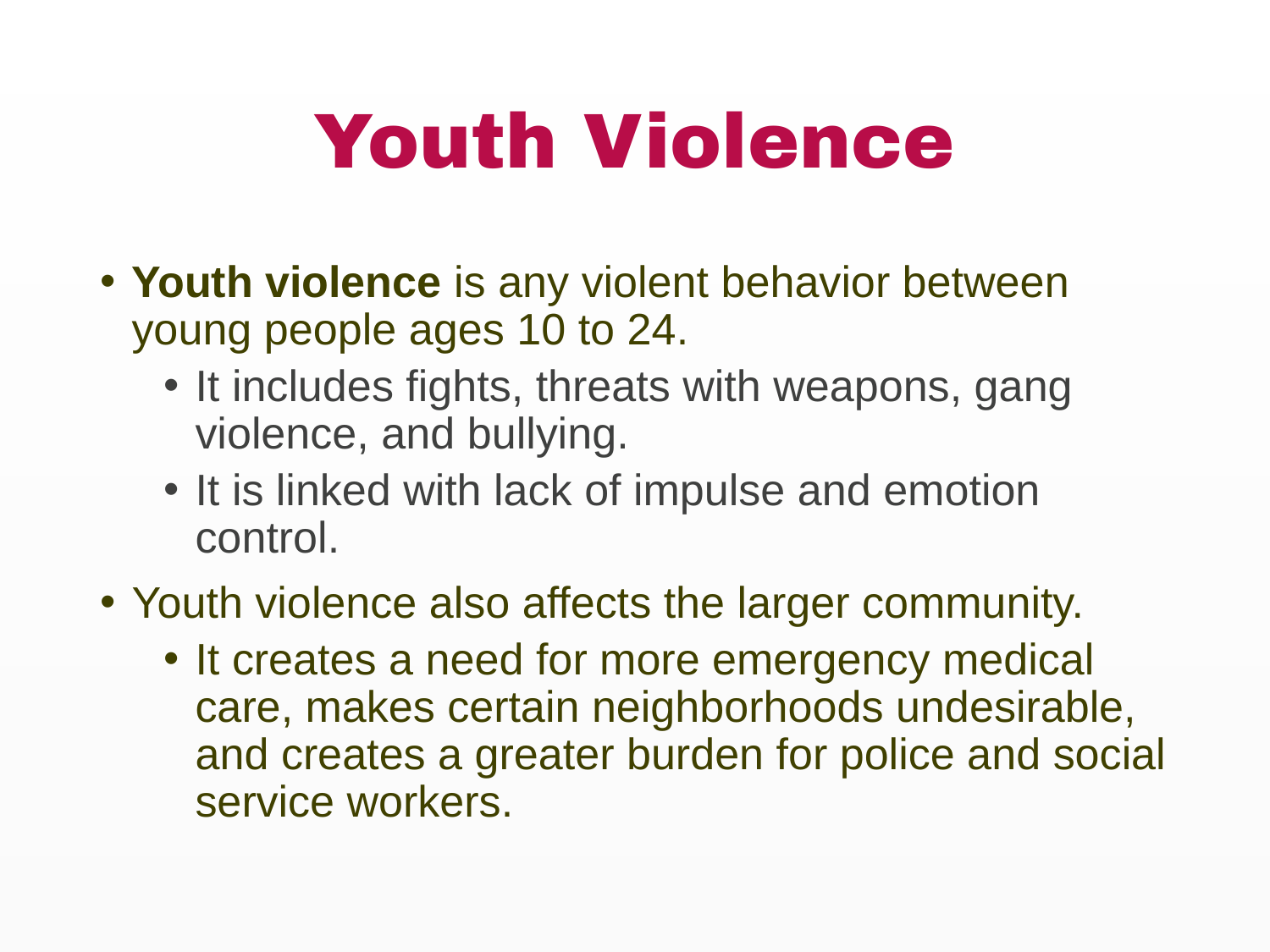

# Youth Violence
Youth violence is any violent behavior between young people ages 10 to 24.
It includes fights, threats with weapons, gang violence, and bullying.
It is linked with lack of impulse and emotion control.
Youth violence also affects the larger community.
It creates a need for more emergency medical care, makes certain neighborhoods undesirable, and creates a greater burden for police and social service workers.